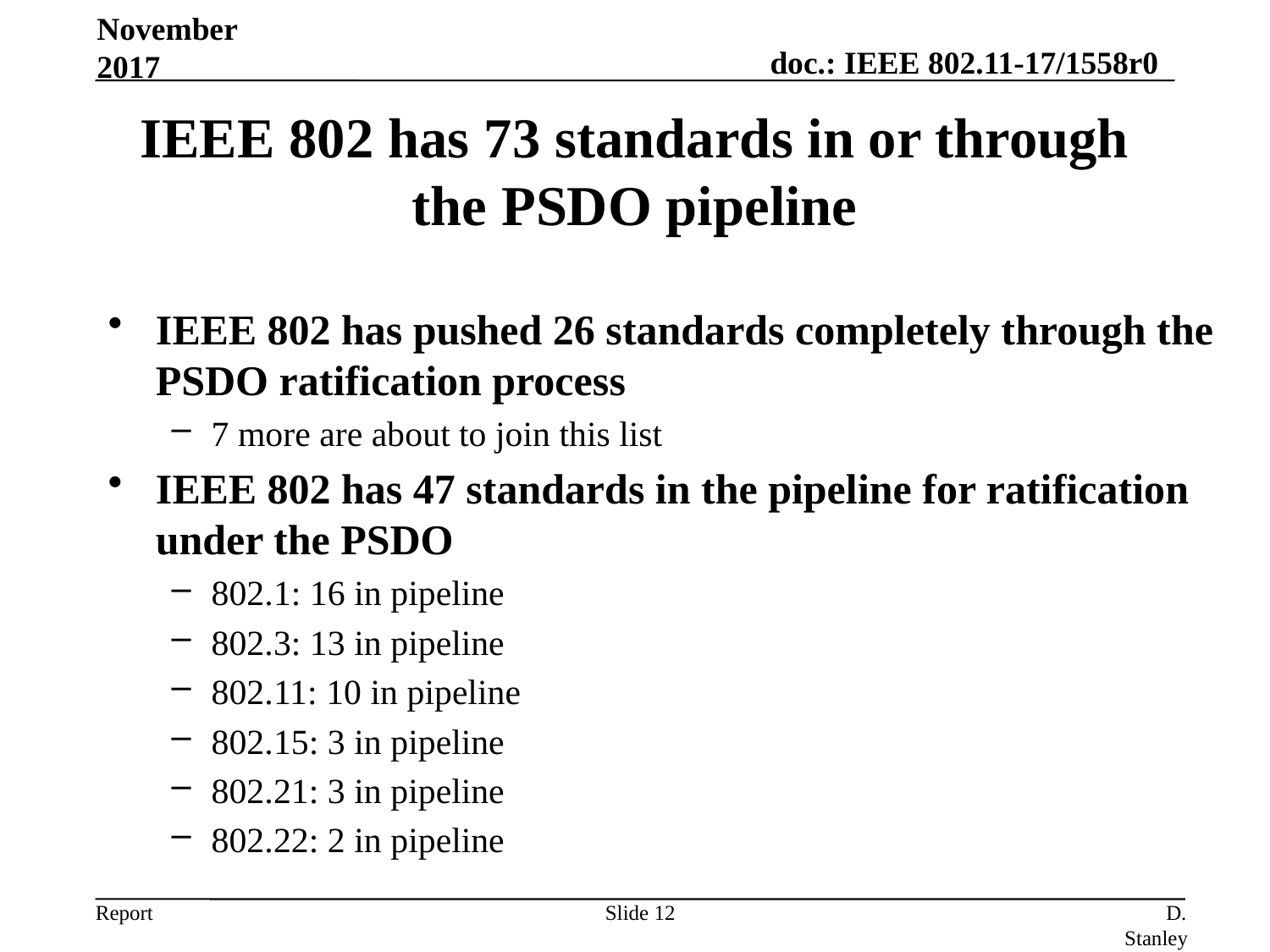

November 2017
# IEEE 802 has 73 standards in or through the PSDO pipeline
IEEE 802 has pushed 26 standards completely through the PSDO ratification process
7 more are about to join this list
IEEE 802 has 47 standards in the pipeline for ratification under the PSDO
802.1: 16 in pipeline
802.3: 13 in pipeline
802.11: 10 in pipeline
802.15: 3 in pipeline
802.21: 3 in pipeline
802.22: 2 in pipeline

Slide 12
D. Stanley, HP Enterprise